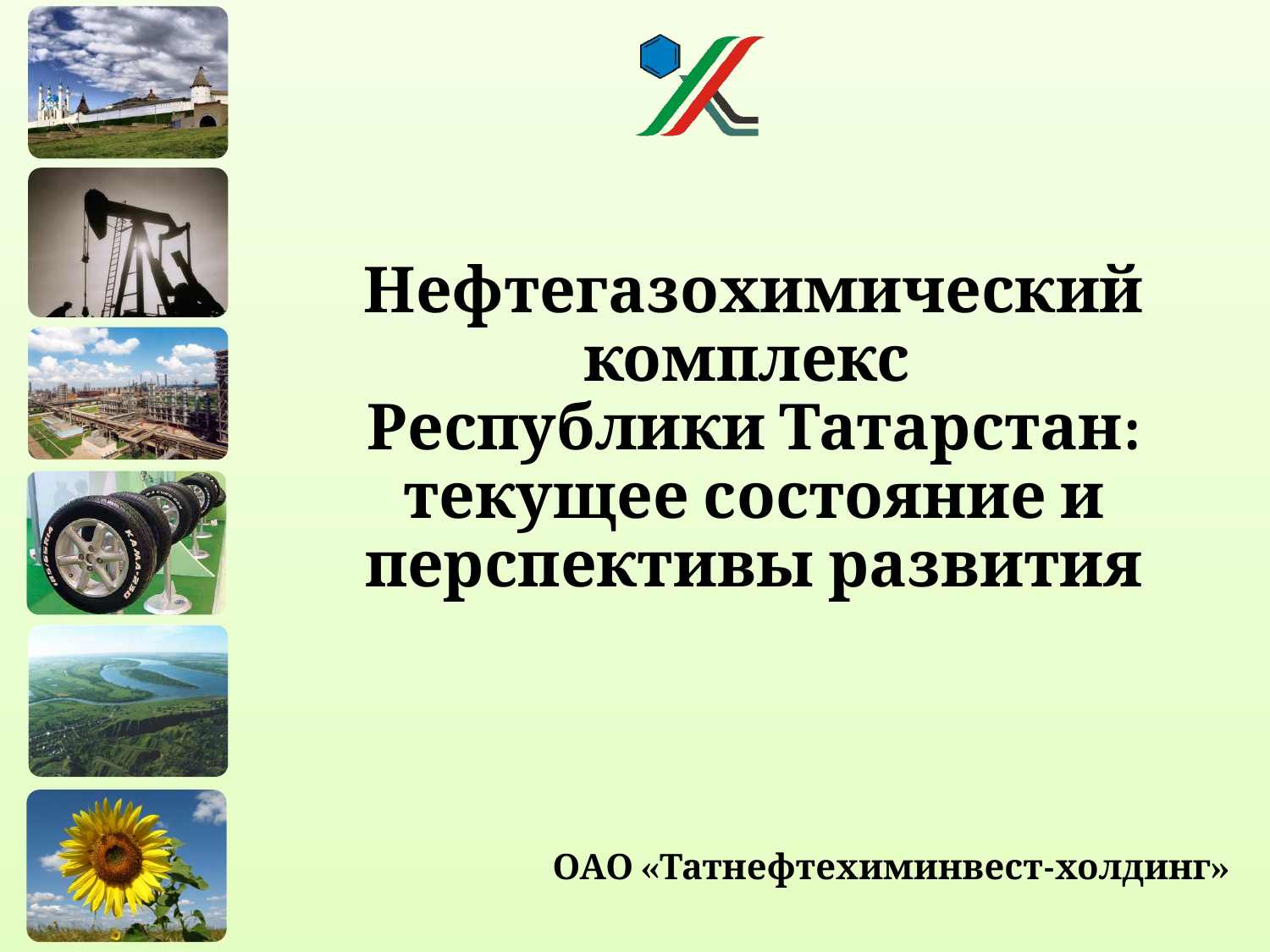

# Нефтегазохимический комплекс Республики Татарстан: текущее состояние и перспективы развития
ОАО «Татнефтехиминвест-холдинг»